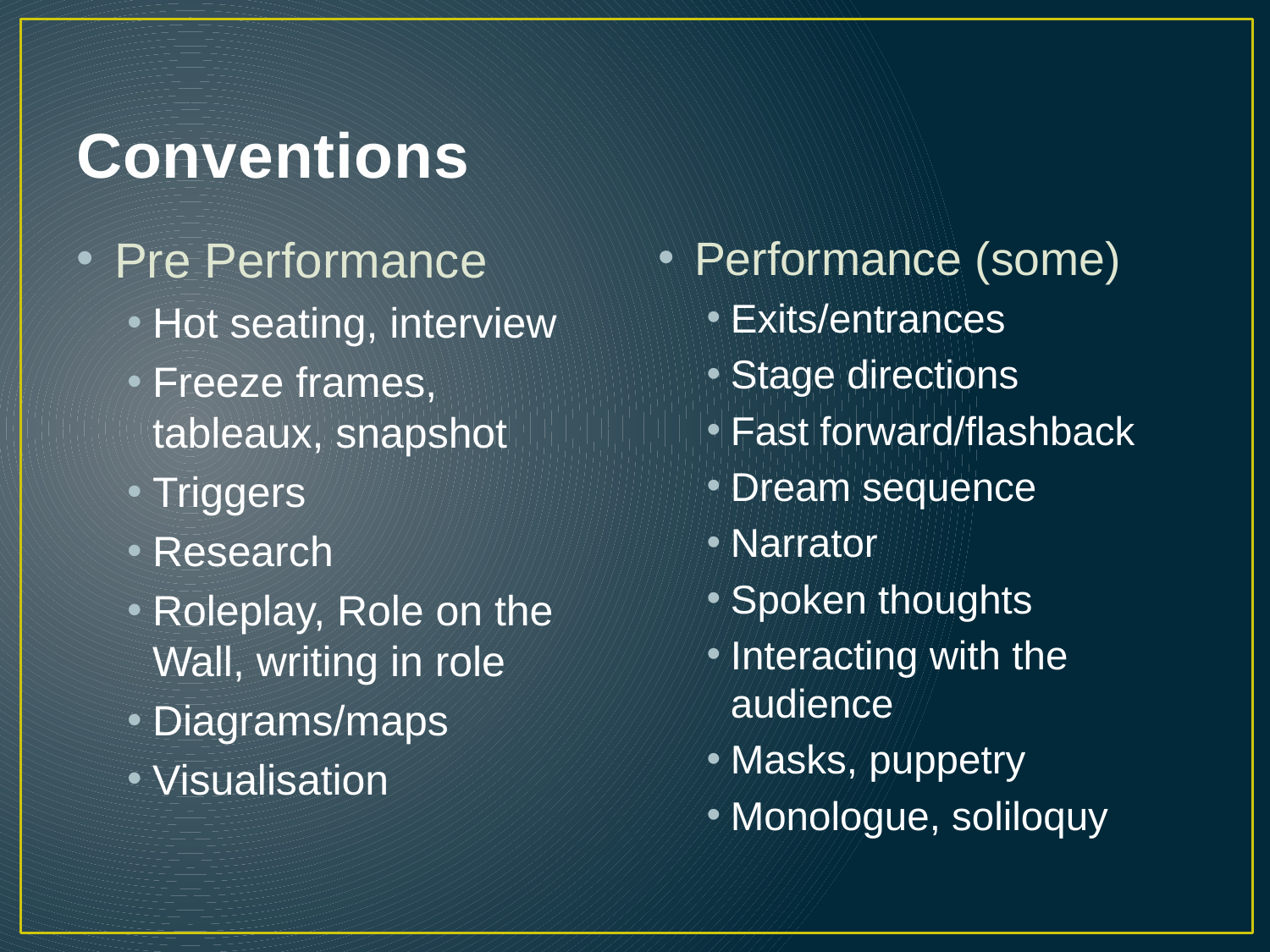

# Conventions
Pre Performance
Hot seating, interview
Freeze frames, tableaux, snapshot
Triggers
Research
Roleplay, Role on the Wall, writing in role
Diagrams/maps
Visualisation

Performance (some)
Exits/entrances
Stage directions
Fast forward/flashback
Dream sequence
Narrator
Spoken thoughts
Interacting with the audience
Masks, puppetry
Monologue, soliloquy